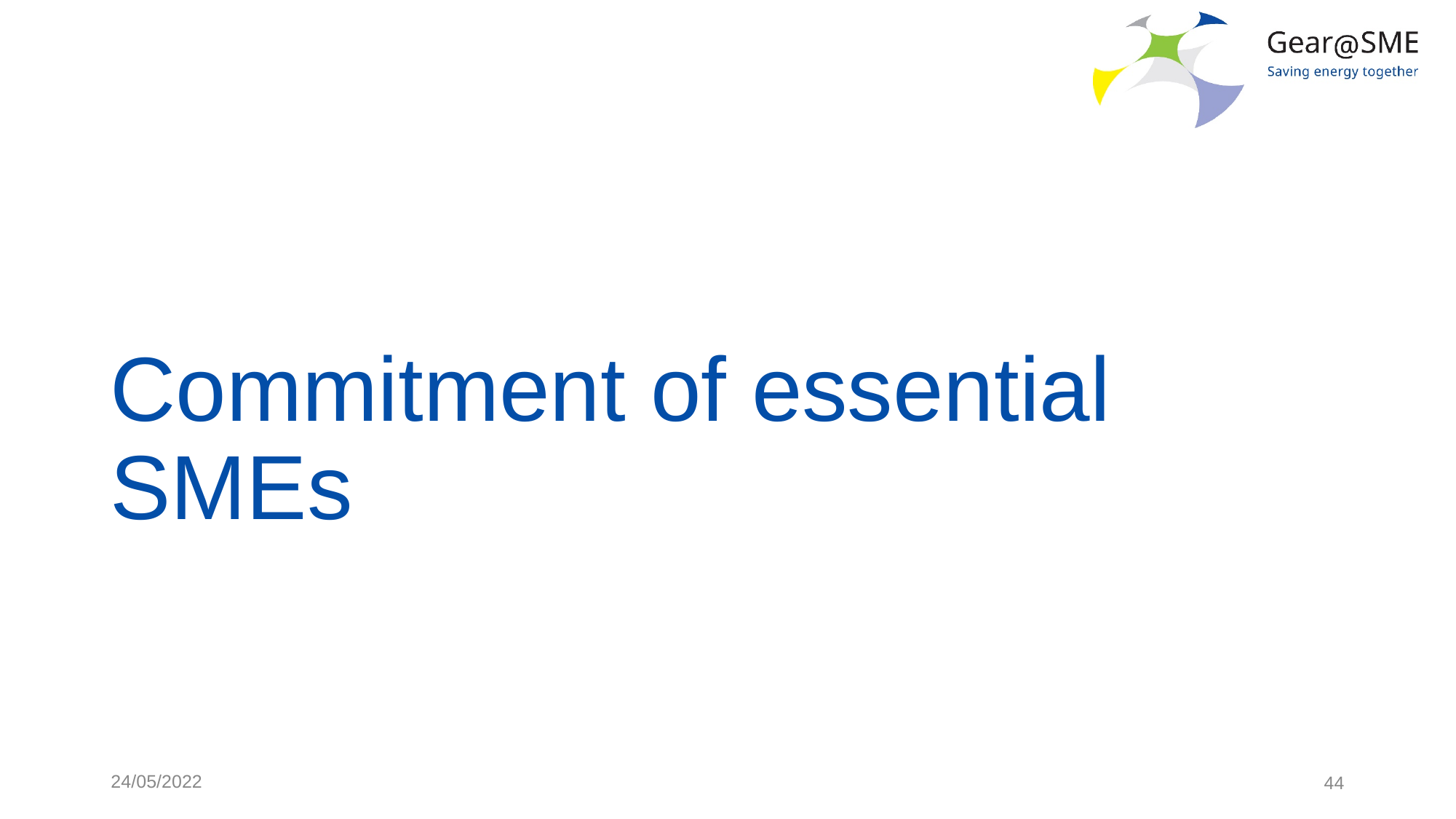

# Commitment of essential SMEs

24/05/2022
44